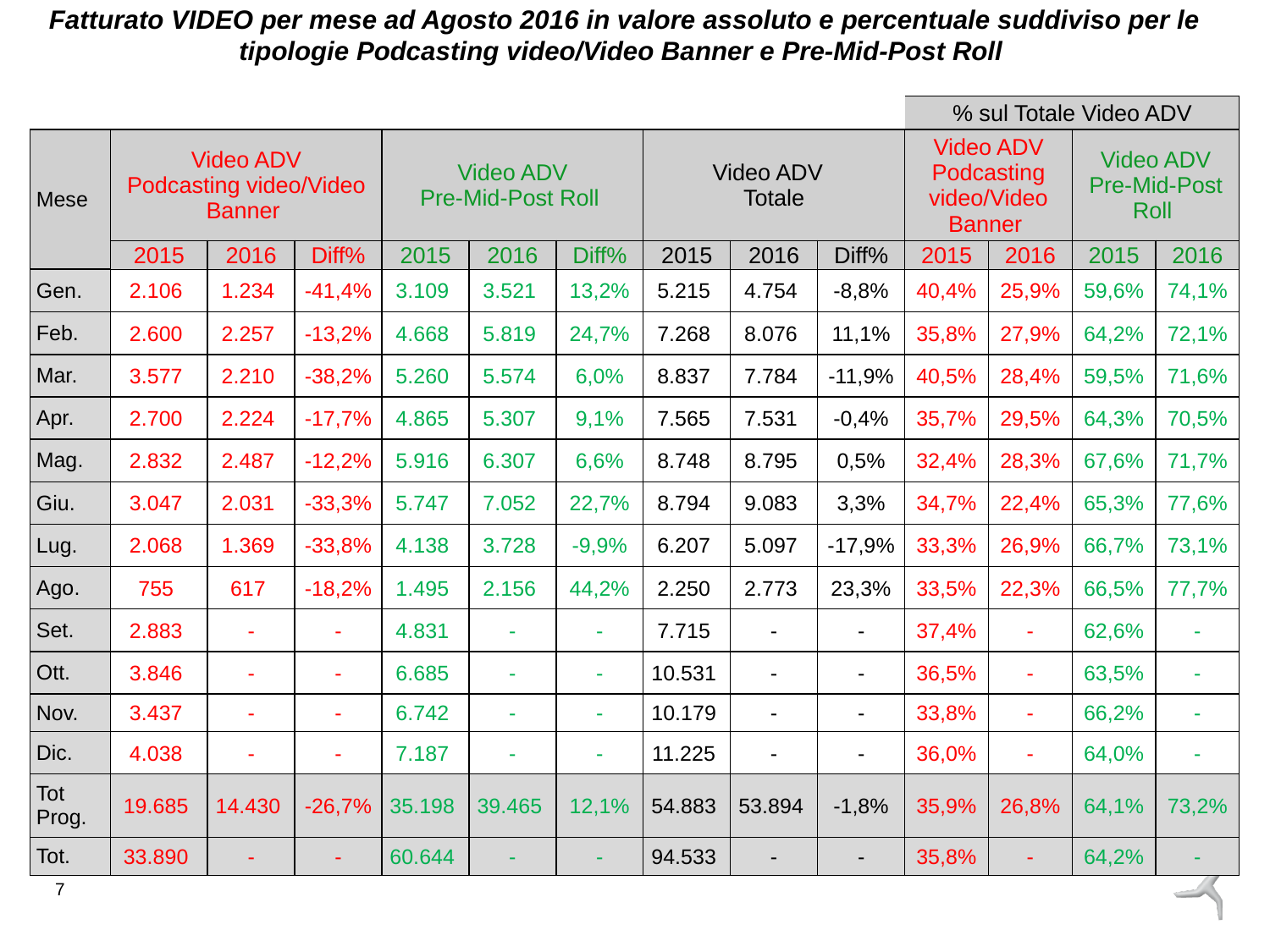

Fatturato VIDEO per mese ad Agosto 2016 in valore assoluto e percentuale suddiviso per le tipologie Podcasting video/Video Banner e Pre-Mid-Post Roll

|  |  |  |  |  |  |  |  |  |  | % sul Totale Video ADV |  |  |  |
| --- | --- | --- | --- | --- | --- | --- | --- | --- | --- | --- | --- | --- | --- |
| Mese | Video ADV Podcasting video/Video Banner |  |  | Video ADV Pre-Mid-Post Roll |  |  | Video ADV Totale |  |  | Video ADV Podcasting video/Video Banner |  | Video ADV Pre-Mid-Post Roll |  |
|  | 2015 | 2016 | Diff% | 2015 | 2016 | Diff% | 2015 | 2016 | Diff% | 2015 | 2016 | 2015 | 2016 |
| Gen. | 2.106 | 1.234 | -41,4% | 3.109 | 3.521 | 13,2% | 5.215 | 4.754 | -8,8% | 40,4% | 25,9% | 59,6% | 74,1% |
| Feb. | 2.600 | 2.257 | -13,2% | 4.668 | 5.819 | 24,7% | 7.268 | 8.076 | 11,1% | 35,8% | 27,9% | 64,2% | 72,1% |
| Mar. | 3.577 | 2.210 | -38,2% | 5.260 | 5.574 | 6,0% | 8.837 | 7.784 | -11,9% | 40,5% | 28,4% | 59,5% | 71,6% |
| Apr. | 2.700 | 2.224 | -17,7% | 4.865 | 5.307 | 9,1% | 7.565 | 7.531 | -0,4% | 35,7% | 29,5% | 64,3% | 70,5% |
| Mag. | 2.832 | 2.487 | -12,2% | 5.916 | 6.307 | 6,6% | 8.748 | 8.795 | 0,5% | 32,4% | 28,3% | 67,6% | 71,7% |
| Giu. | 3.047 | 2.031 | -33,3% | 5.747 | 7.052 | 22,7% | 8.794 | 9.083 | 3,3% | 34,7% | 22,4% | 65,3% | 77,6% |
| Lug. | 2.068 | 1.369 | -33,8% | 4.138 | 3.728 | -9,9% | 6.207 | 5.097 | -17,9% | 33,3% | 26,9% | 66,7% | 73,1% |
| Ago. | 755 | 617 | -18,2% | 1.495 | 2.156 | 44,2% | 2.250 | 2.773 | 23,3% | 33,5% | 22,3% | 66,5% | 77,7% |
| Set. | 2.883 | - | - | 4.831 | - | - | 7.715 | - | - | 37,4% | - | 62,6% | - |
| Ott. | 3.846 | - | - | 6.685 | - | - | 10.531 | - | - | 36,5% | - | 63,5% | - |
| Nov. | 3.437 | - | - | 6.742 | - | - | 10.179 | - | - | 33,8% | - | 66,2% | - |
| Dic. | 4.038 | - | - | 7.187 | - | - | 11.225 | - | - | 36,0% | - | 64,0% | - |
| Tot Prog. | 19.685 | 14.430 | -26,7% | 35.198 | 39.465 | 12,1% | 54.883 | 53.894 | -1,8% | 35,9% | 26,8% | 64,1% | 73,2% |
| Tot. | 33.890 | - | - | 60.644 | - | - | 94.533 | - | - | 35,8% | - | 64,2% | - |